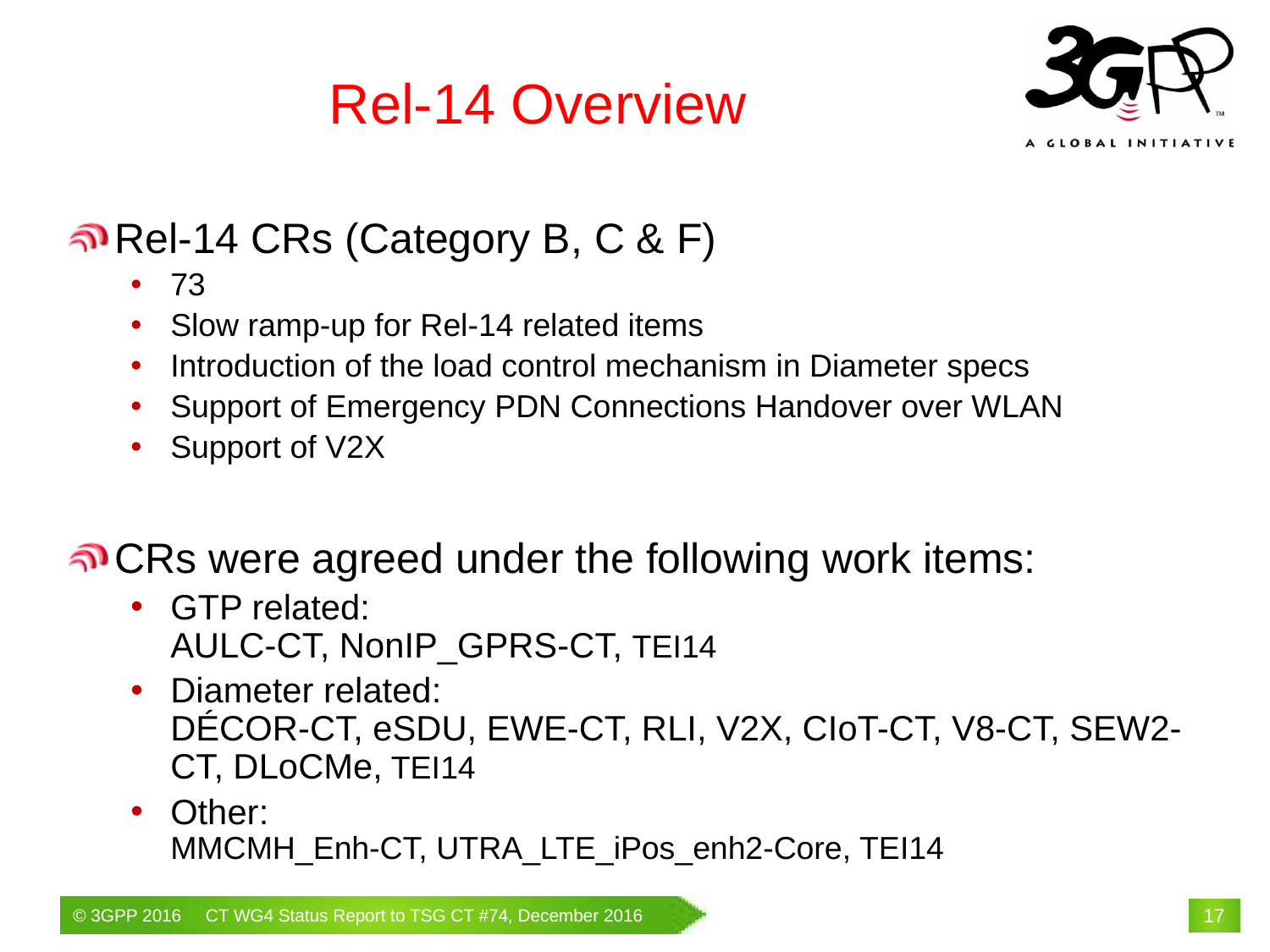

# Rel-14 Overview
Rel-14 CRs (Category B, C & F)
73
Slow ramp-up for Rel-14 related items
Introduction of the load control mechanism in Diameter specs
Support of Emergency PDN Connections Handover over WLAN
Support of V2X

CRs were agreed under the following work items:
GTP related:
AULC-CT, NonIP_GPRS-CT, TEI14
Diameter related:
DÉCOR-CT, eSDU, EWE-CT, RLI, V2X, CIoT-CT, V8-CT, SEW2-CT, DLoCMe, TEI14
Other:
MMCMH_Enh-CT, UTRA_LTE_iPos_enh2-Core, TEI14